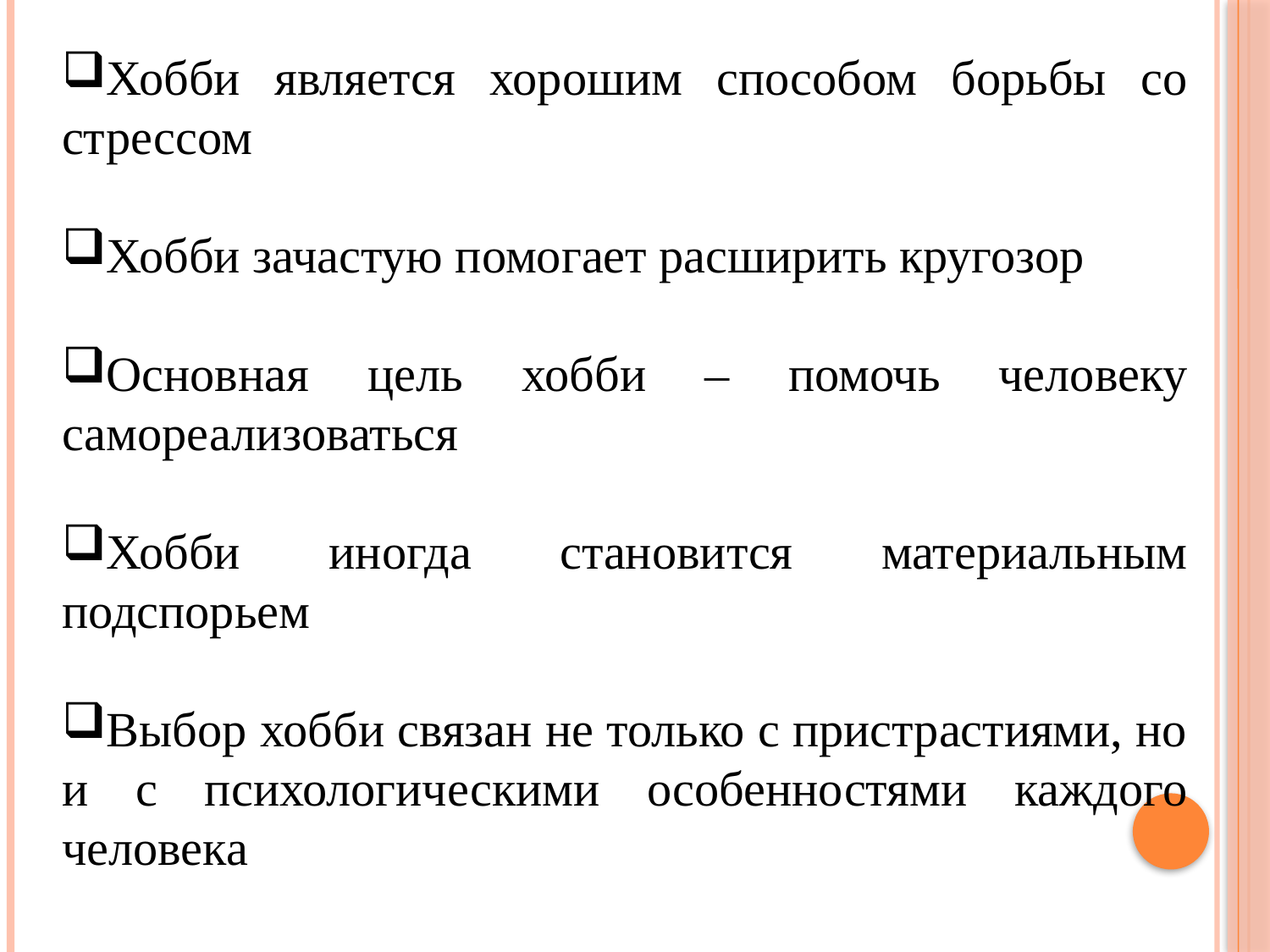

Хобби является хорошим способом борьбы со стрессом

Хобби зачастую помогает расширить кругозор

Основная цель хобби – помочь человеку самореализоваться

Хобби иногда становится материальным подспорьем

Выбор хобби связан не только с пристрастиями, но и с психологическими особенностями каждого человека